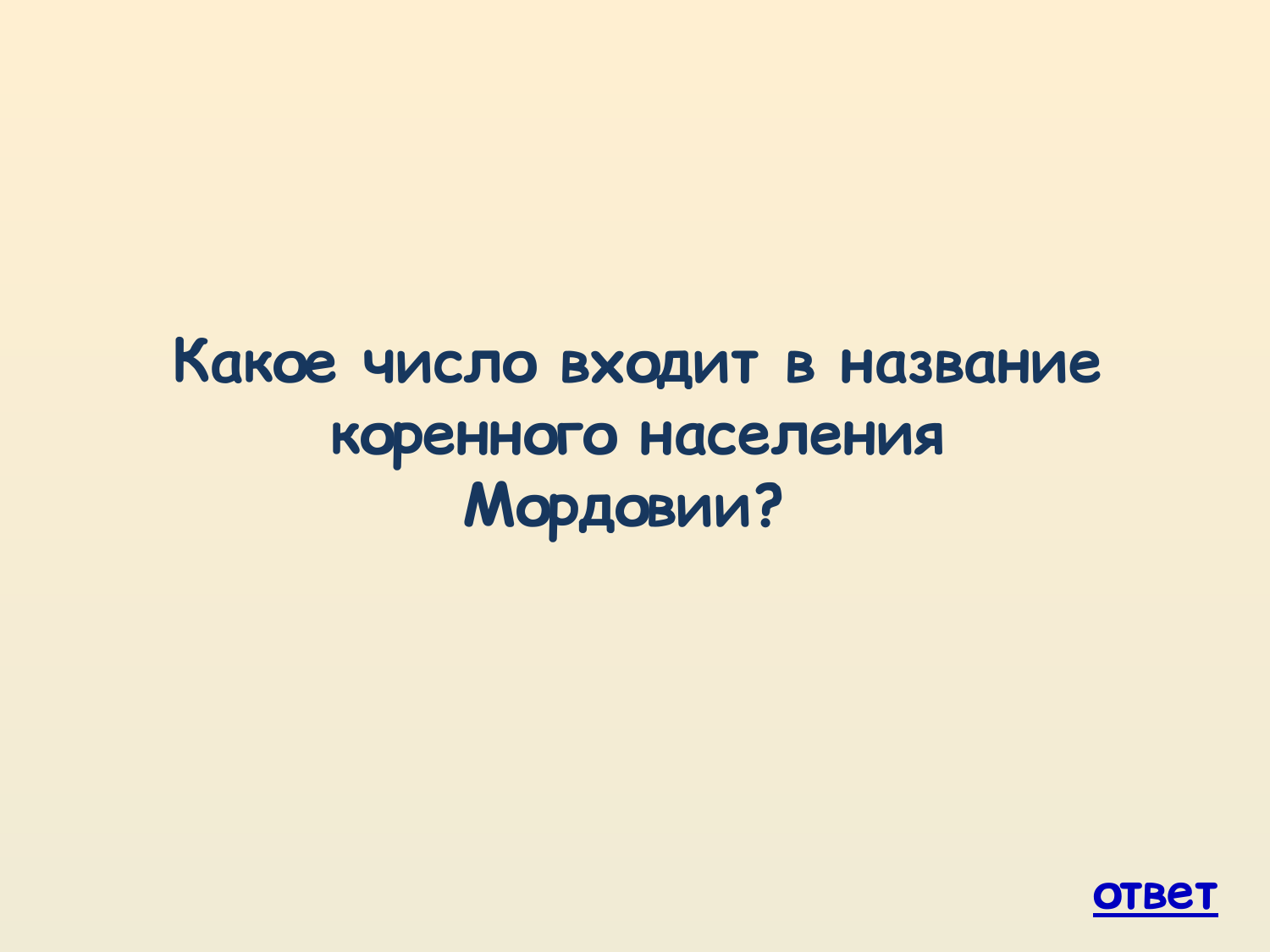

Какое число входит в название коренного населения Мордовии?
ответ